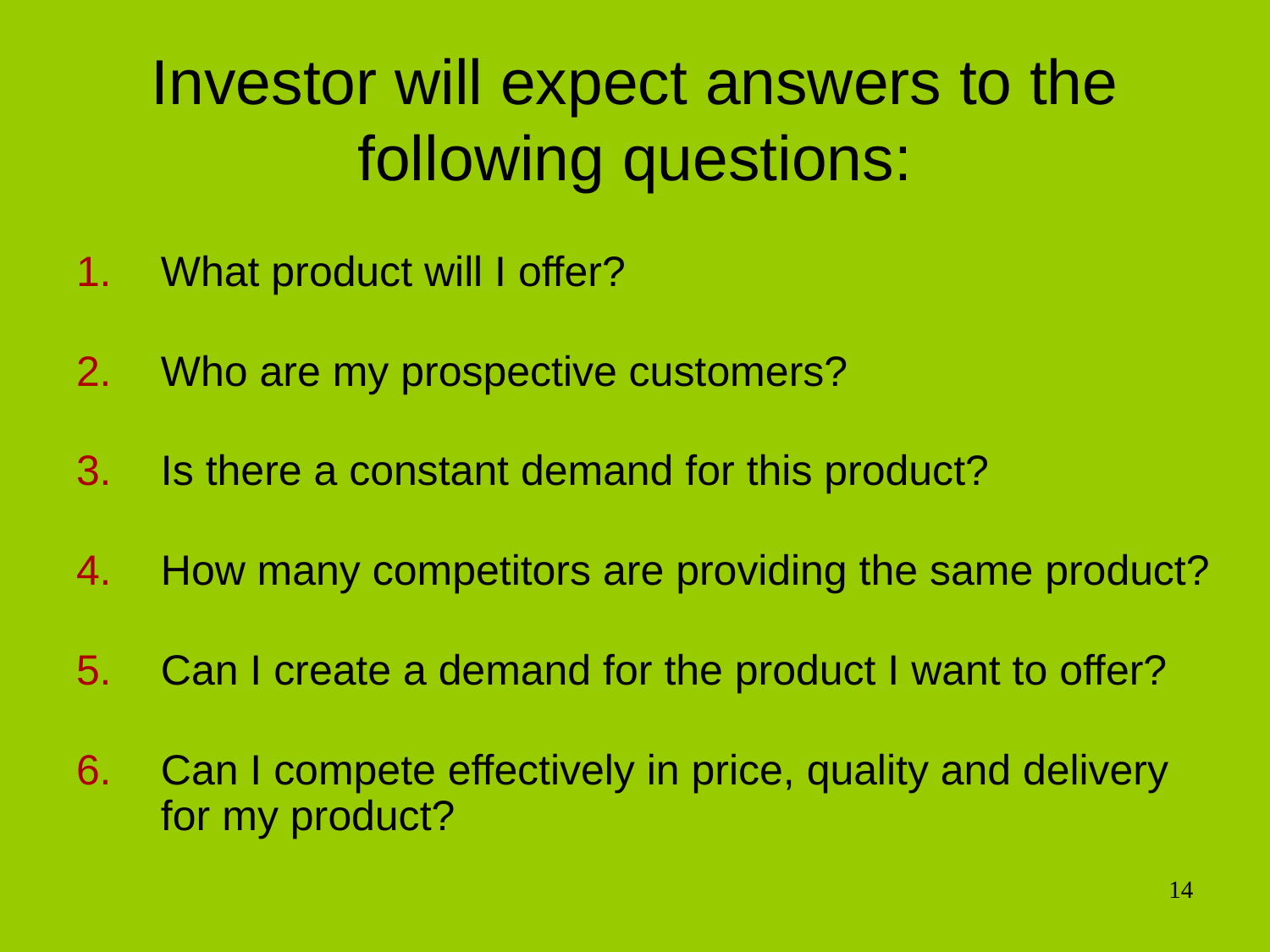

# Investor will expect answers to the following questions:
What product will I offer?
Who are my prospective customers?
Is there a constant demand for this product?
How many competitors are providing the same product?
Can I create a demand for the product I want to offer?
Can I compete effectively in price, quality and delivery for my product?
14